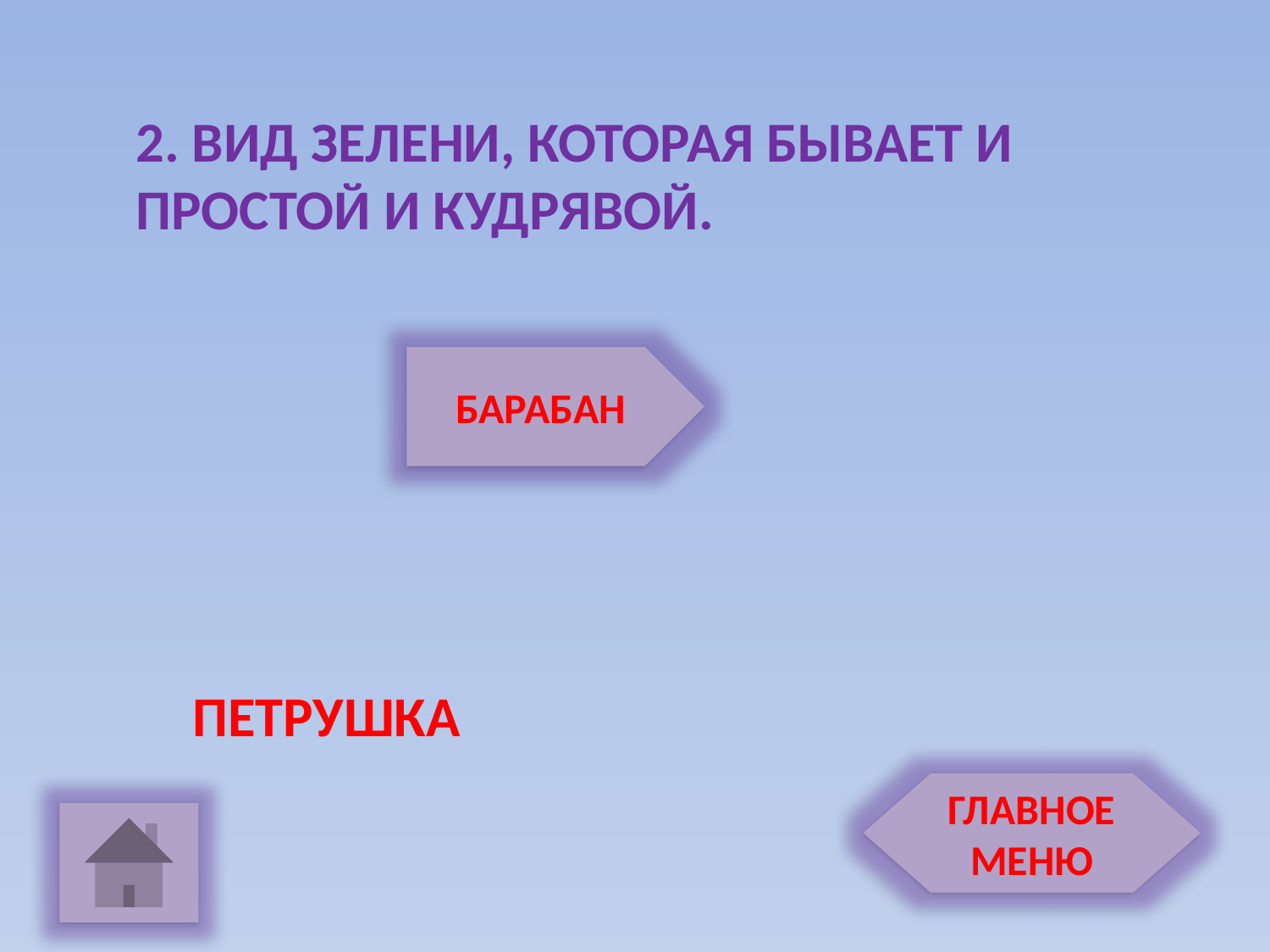

2. ВИД ЗЕЛЕНИ, КОТОРАЯ БЫВАЕТ И
ПРОСТОЙ И КУДРЯВОЙ.
БАРАБАН
ПЕТРУШКА
ГЛАВНОЕ МЕНЮ